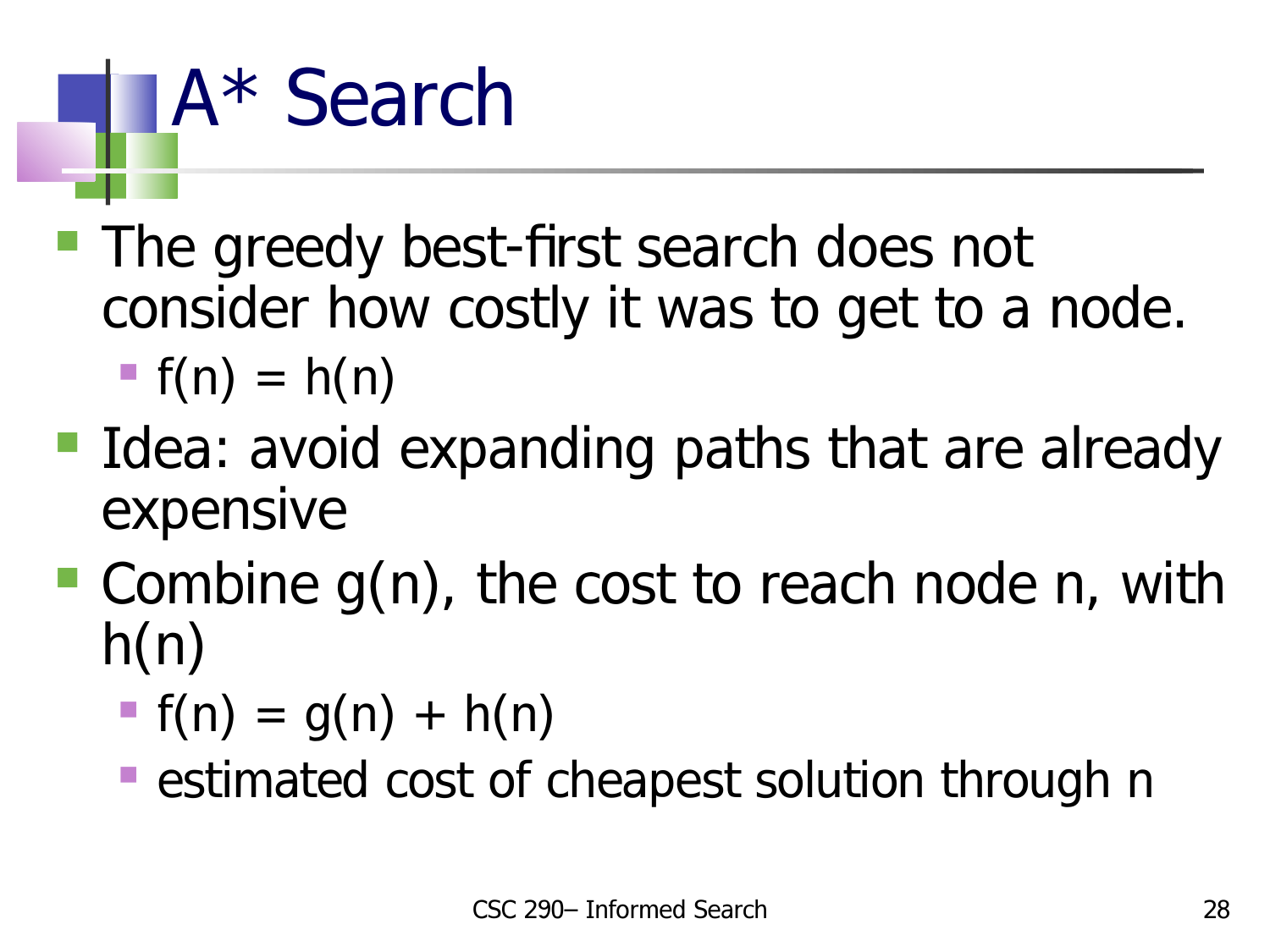

# A* Search
The greedy best-first search does not consider how costly it was to get to a node.
f(n) = h(n)
Idea: avoid expanding paths that are already expensive
Combine g(n), the cost to reach node n, with h(n)
f(n) = g(n) + h(n)
estimated cost of cheapest solution through n